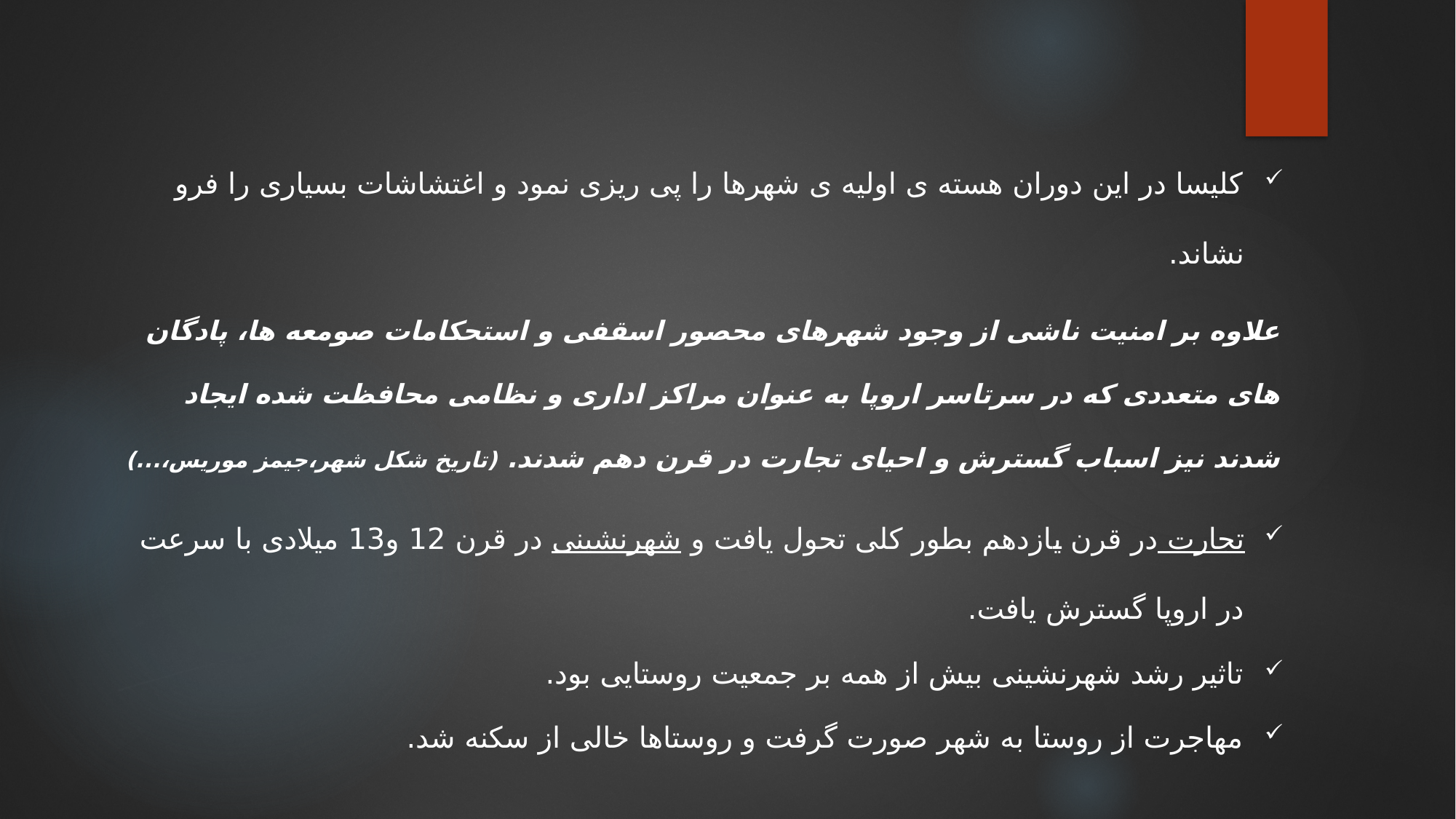

کلیسا در این دوران هسته ی اولیه ی شهرها را پی ریزی نمود و اغتشاشات بسیاری را فرو نشاند.
علاوه بر امنیت ناشی از وجود شهرهای محصور اسقفی و استحکامات صومعه ها، پادگان های متعددی که در سرتاسر اروپا به عنوان مراکز اداری و نظامی محافظت شده ایجاد شدند نیز اسباب گسترش و احیای تجارت در قرن دهم شدند. (تاریخ شکل شهر،جیمز موریس،...)
تجارت در قرن یازدهم بطور کلی تحول یافت و شهرنشینی در قرن 12 و13 میلادی با سرعت در اروپا گسترش یافت.
تاثیر رشد شهرنشینی بیش از همه بر جمعیت روستایی بود.
مهاجرت از روستا به شهر صورت گرفت و روستاها خالی از سکنه شد.